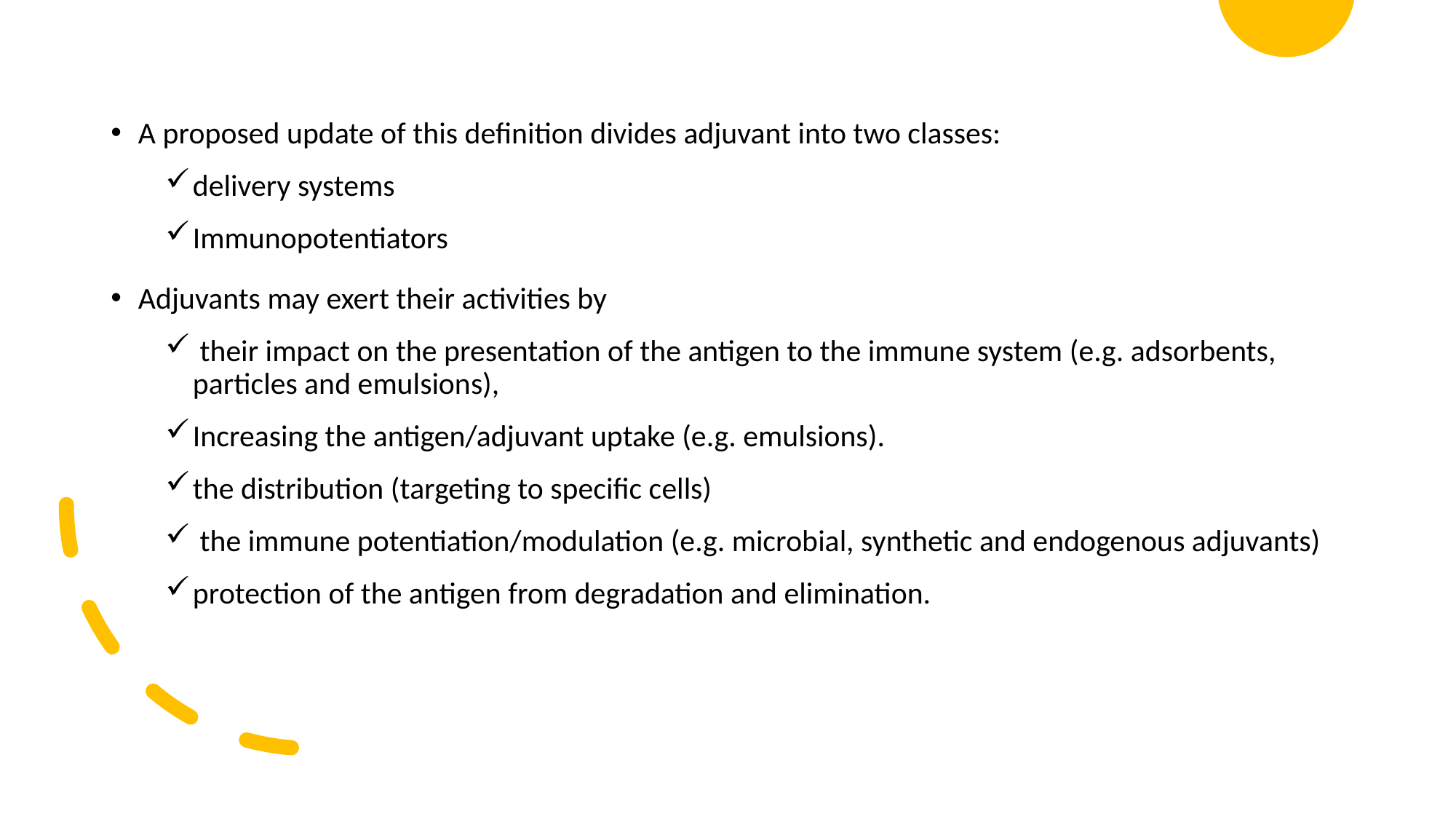

A proposed update of this definition divides adjuvant into two classes:
delivery systems
Immunopotentiators
Adjuvants may exert their activities by
 their impact on the presentation of the antigen to the immune system (e.g. adsorbents, particles and emulsions),
Increasing the antigen/adjuvant uptake (e.g. emulsions).
the distribution (targeting to specific cells)
 the immune potentiation/modulation (e.g. microbial, synthetic and endogenous adjuvants)
protection of the antigen from degradation and elimination.